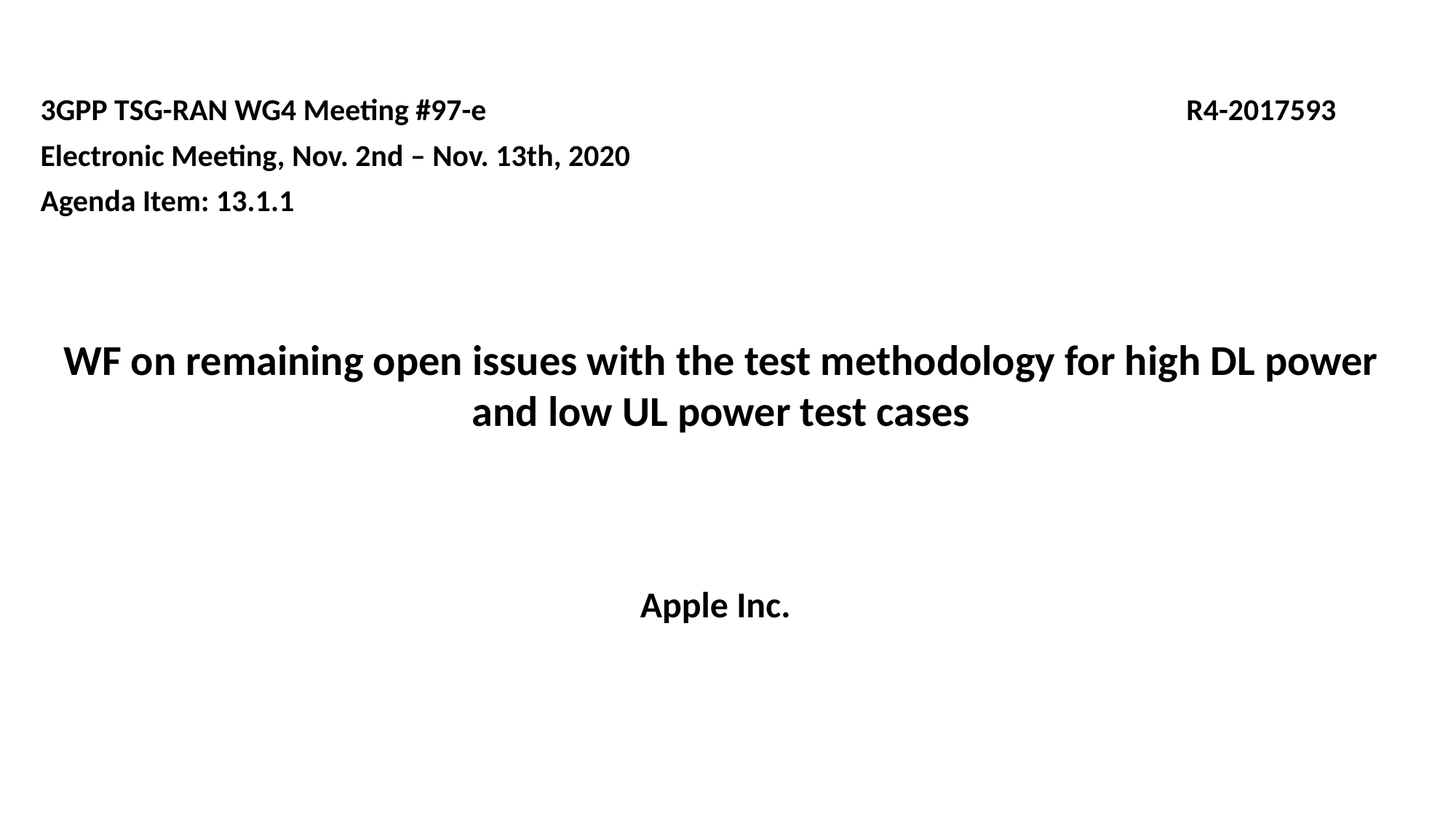

3GPP TSG-RAN WG4 Meeting #97-e	                                                                                       R4-2017593
Electronic Meeting, Nov. 2nd – Nov. 13th, 2020
Agenda Item: 13.1.1
WF on remaining open issues with the test methodology for high DL power and low UL power test cases
Apple Inc.